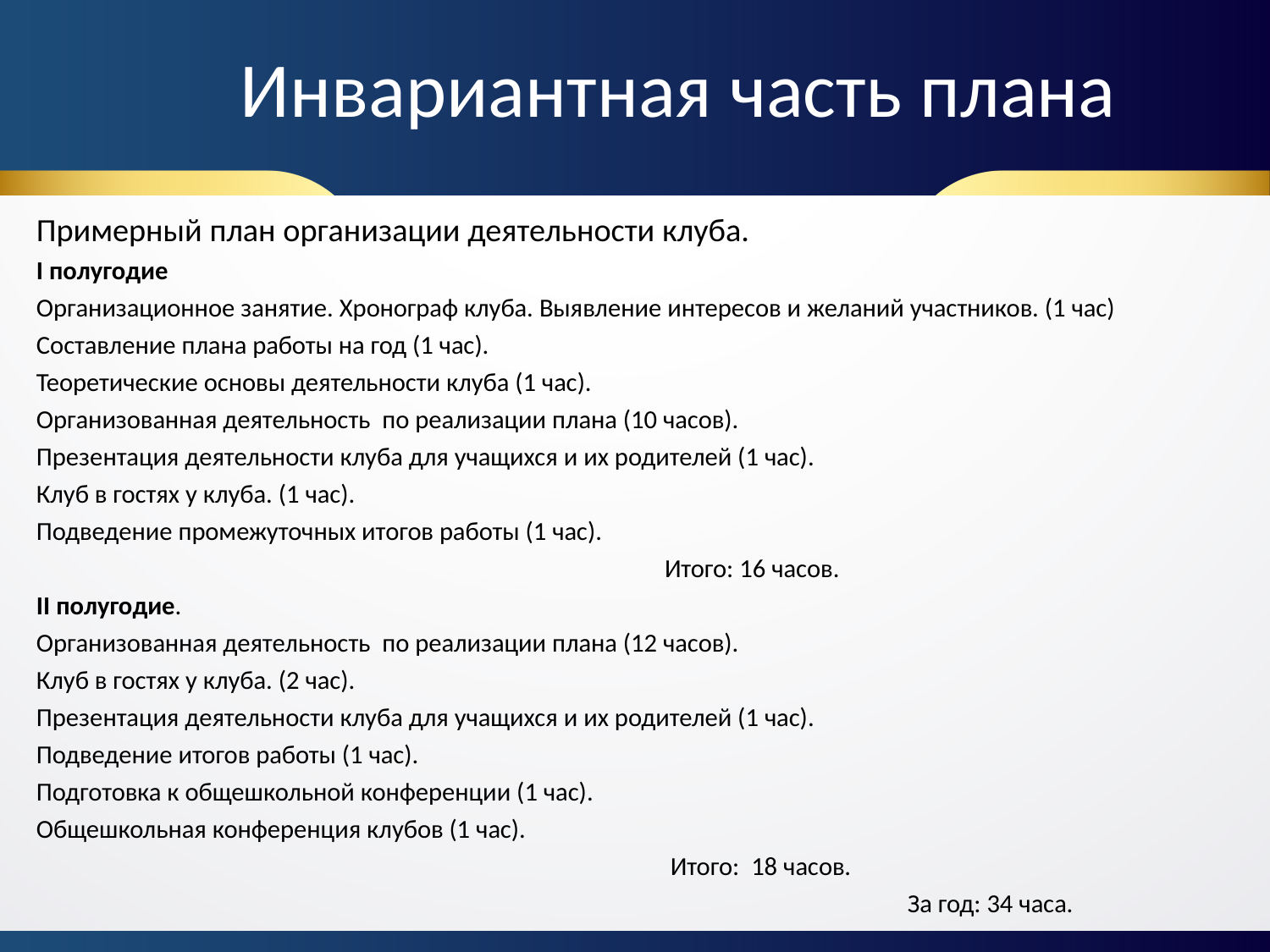

# Инвариантная часть плана
Примерный план организации деятельности клуба.
I полугодие
Организационное занятие. Хронограф клуба. Выявление интересов и желаний участников. (1 час)
Составление плана работы на год (1 час).
Теоретические основы деятельности клуба (1 час).
Организованная деятельность  по реализации плана (10 часов).
Презентация деятельности клуба для учащихся и их родителей (1 час).
Клуб в гостях у клуба. (1 час).
Подведение промежуточных итогов работы (1 час).
                                                                                                          Итого: 16 часов.
II полугодие.
Организованная деятельность  по реализации плана (12 часов).
Клуб в гостях у клуба. (2 час).
Презентация деятельности клуба для учащихся и их родителей (1 час).
Подведение итогов работы (1 час).
Подготовка к общешкольной конференции (1 час).
Общешкольная конференция клубов (1 час).
                                                                                                           Итого:  18 часов.
                                                                                                                                                   За год: 34 часа.